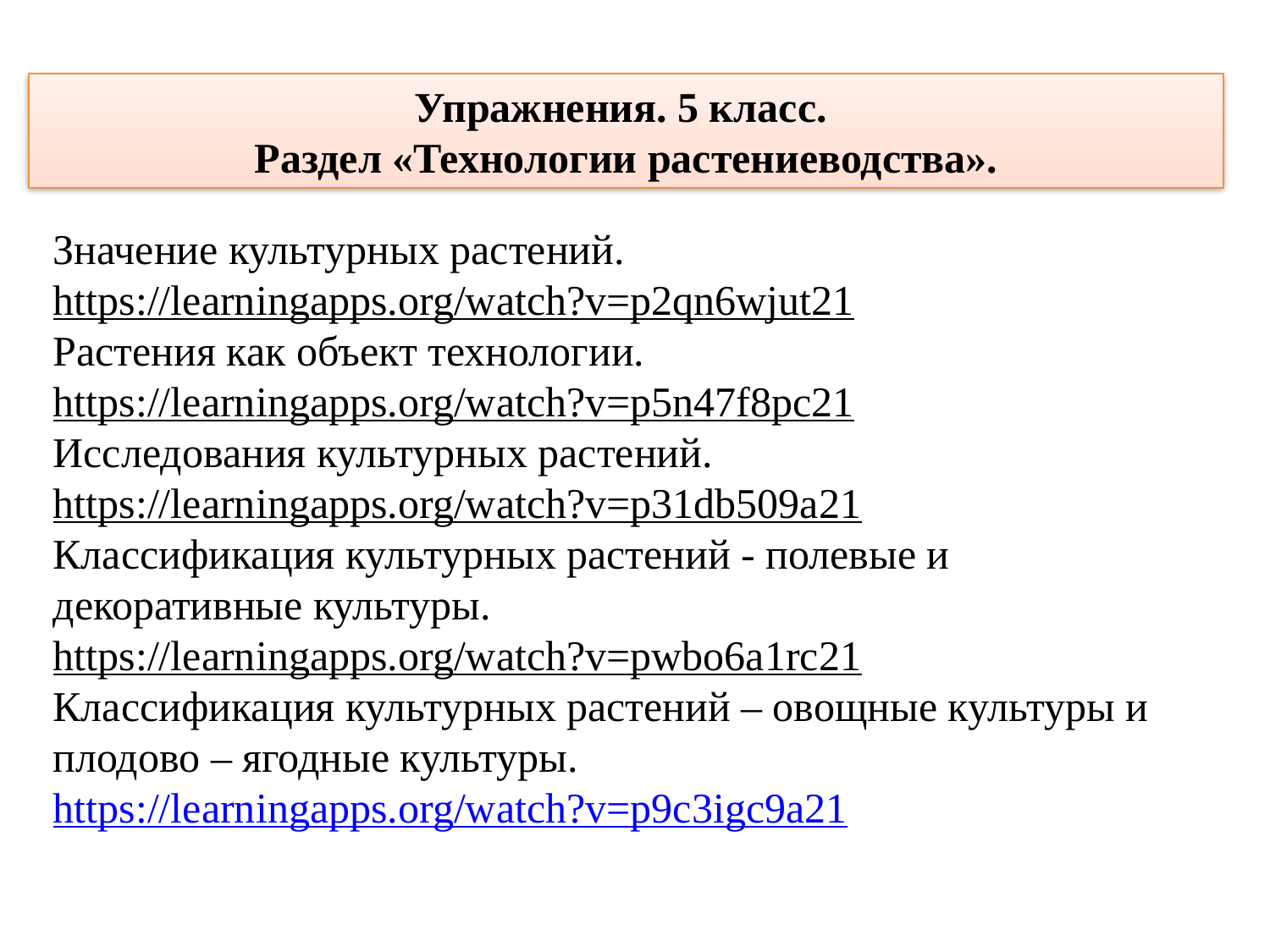

Упражнения. 5 класс.
Раздел «Технологии растениеводства».
Значение культурных растений.
https://learningapps.org/watch?v=p2qn6wjut21
Растения как объект технологии.
https://learningapps.org/watch?v=p5n47f8pc21
Исследования культурных растений.
https://learningapps.org/watch?v=p31db509a21
Классификация культурных растений - полевые и декоративные культуры.
https://learningapps.org/watch?v=pwbo6a1rc21
Классификация культурных растений – овощные культуры и плодово – ягодные культуры.
https://learningapps.org/watch?v=p9c3igc9a21